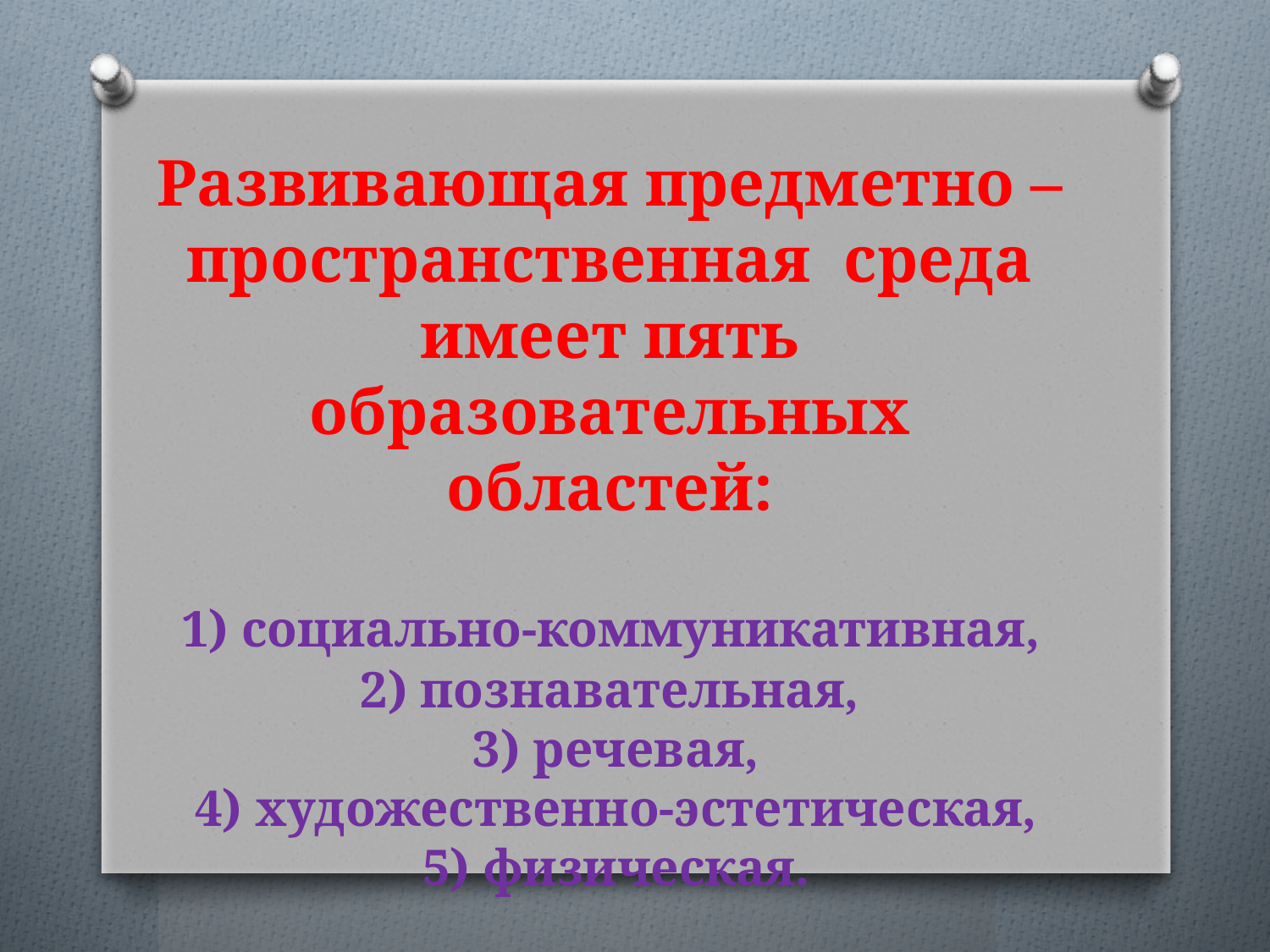

Развивающая предметно – пространственная  среда имеет пять образовательных областей:

 1) социально-коммуникативная,
 2) познавательная,
 3) речевая,
 4) художественно-эстетическая,
 5) физическая.